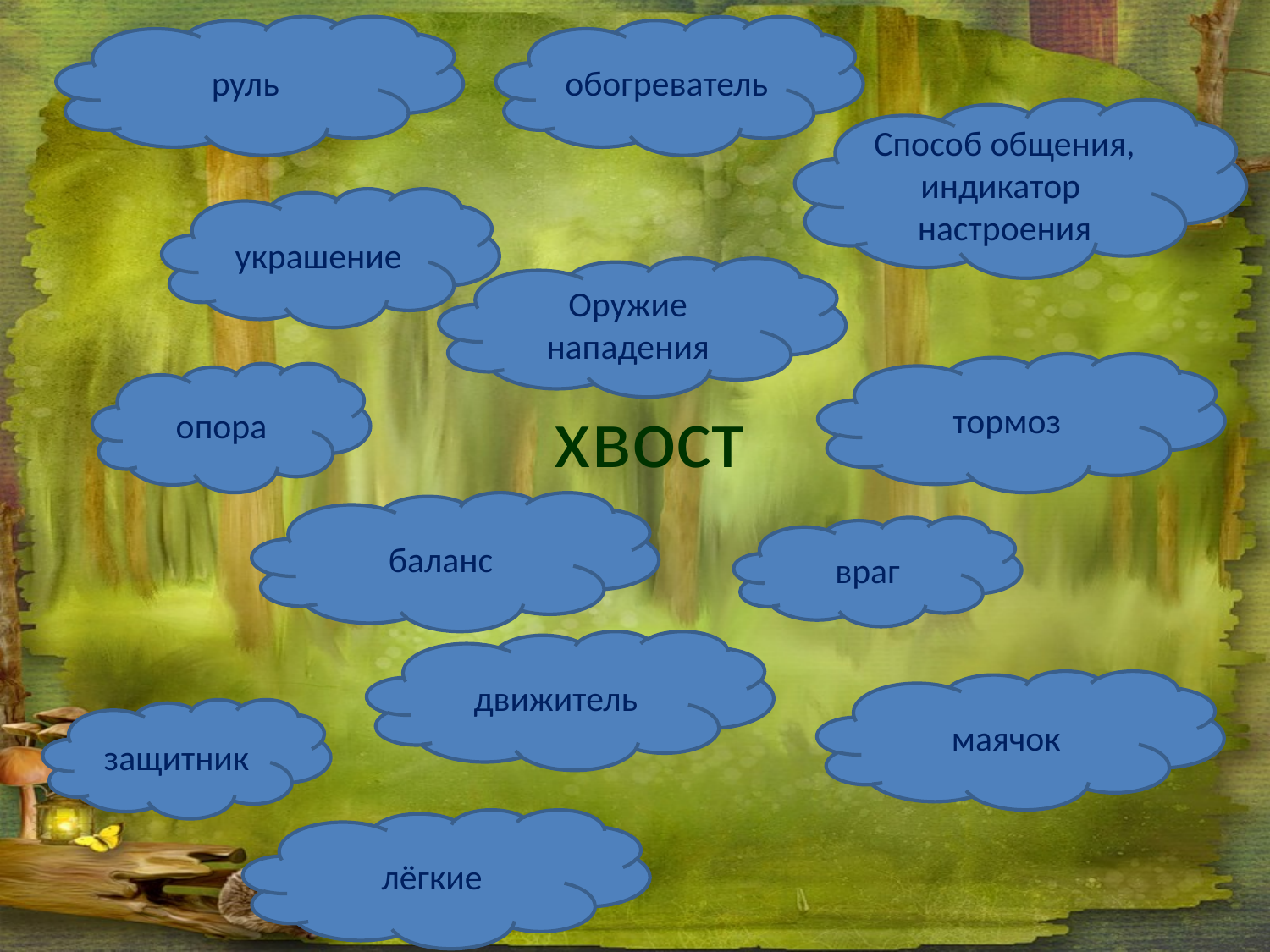

руль
обогреватель
Способ общения, индикатор  настроения
украшение
Оружие нападения
тормоз
опора
хвост
баланс
враг
движитель
маячок
защитник
лёгкие